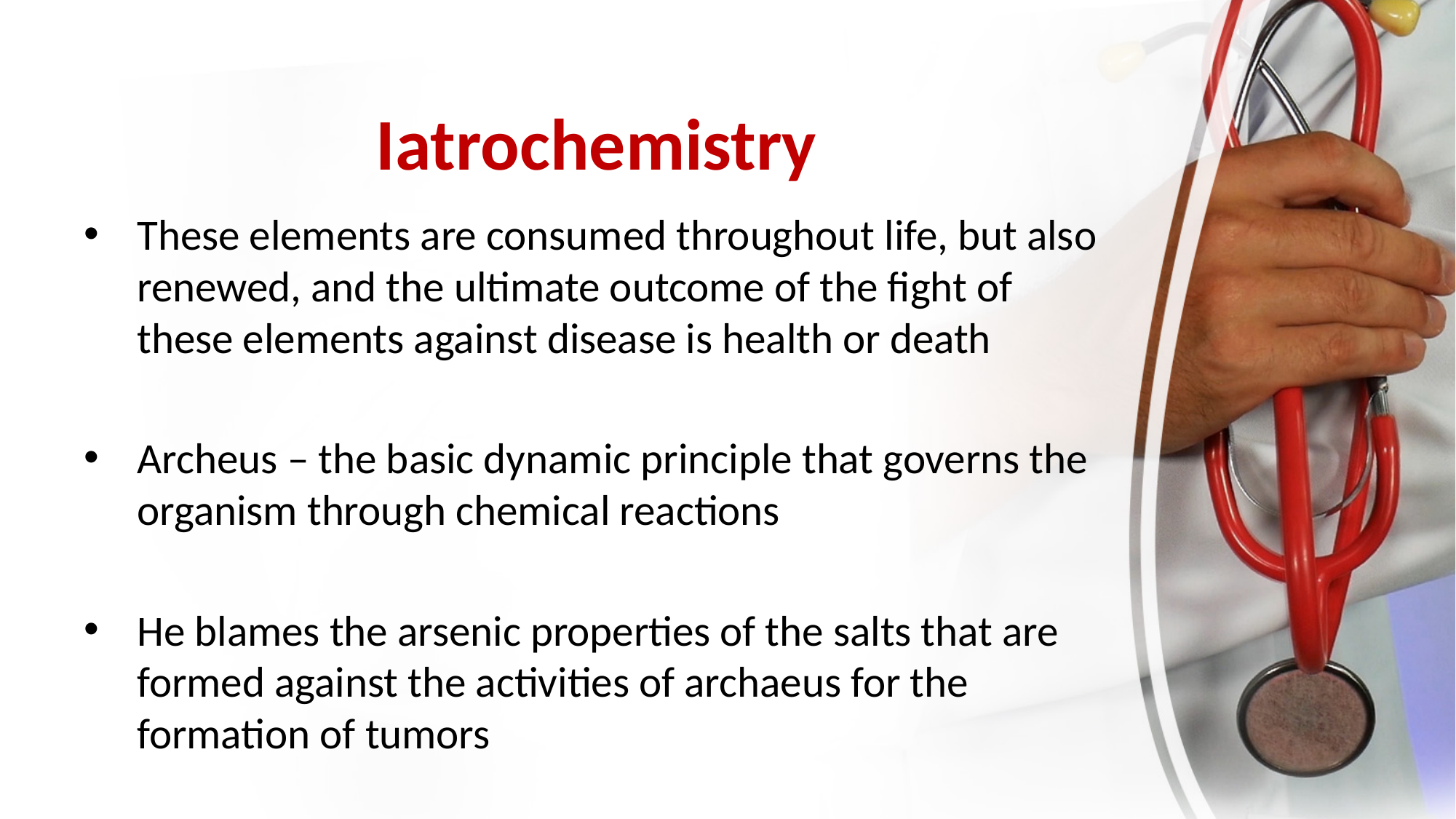

# Iatrochemistry
These elements are consumed throughout life, but also renewed, and the ultimate outcome of the fight of these elements against disease is health or death

Archeus – the basic dynamic principle that governs the organism through chemical reactions

He blames the arsenic properties of the salts that are formed against the activities of archaeus for the formation of tumors